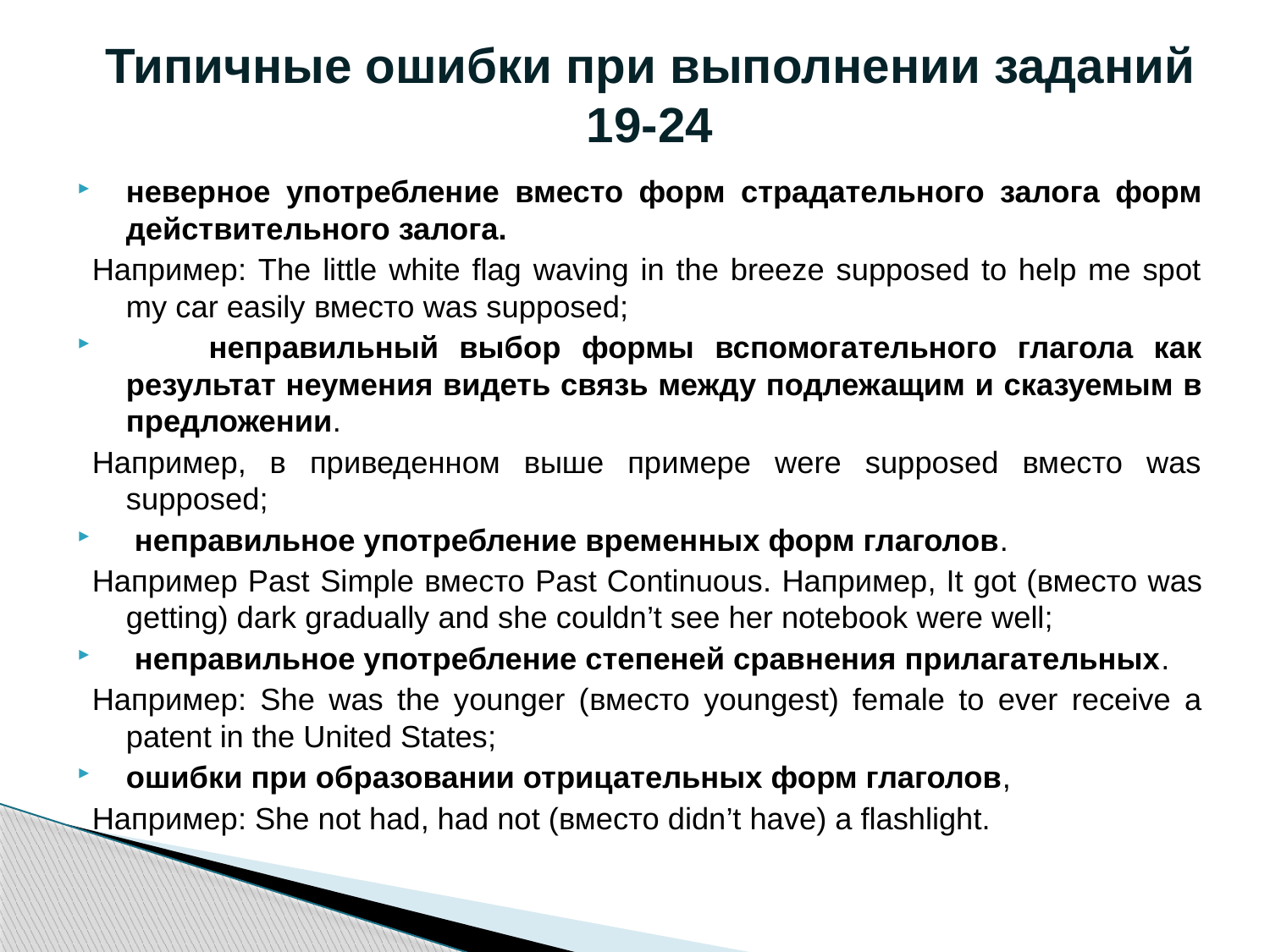

# Типичные ошибки при выполнении заданий 19-24
неверное употребление вместо форм страдательного залога форм действительного залога.
Например: The little white flag waving in the breeze supposed to help me spot my car easily вместо was supposed;
    неправильный выбор формы вспомогательного глагола как результат неумения видеть связь между подлежащим и сказуемым в предложении.
Например, в приведенном выше примере were supposed вместо was supposed;
 неправильное употребление временных форм глаголов.
Например Past Simple вместо Past Continuous. Например, It got (вместо was getting) dark gradually and she couldn’t see her notebook were well;
 неправильное употребление степеней сравнения прилагательных.
Например: She was the younger (вместо youngest) female to ever receive a patent in the United States;
ошибки при образовании отрицательных форм глаголов,
Например: She not had, had not (вместо didn’t have) a flashlight.